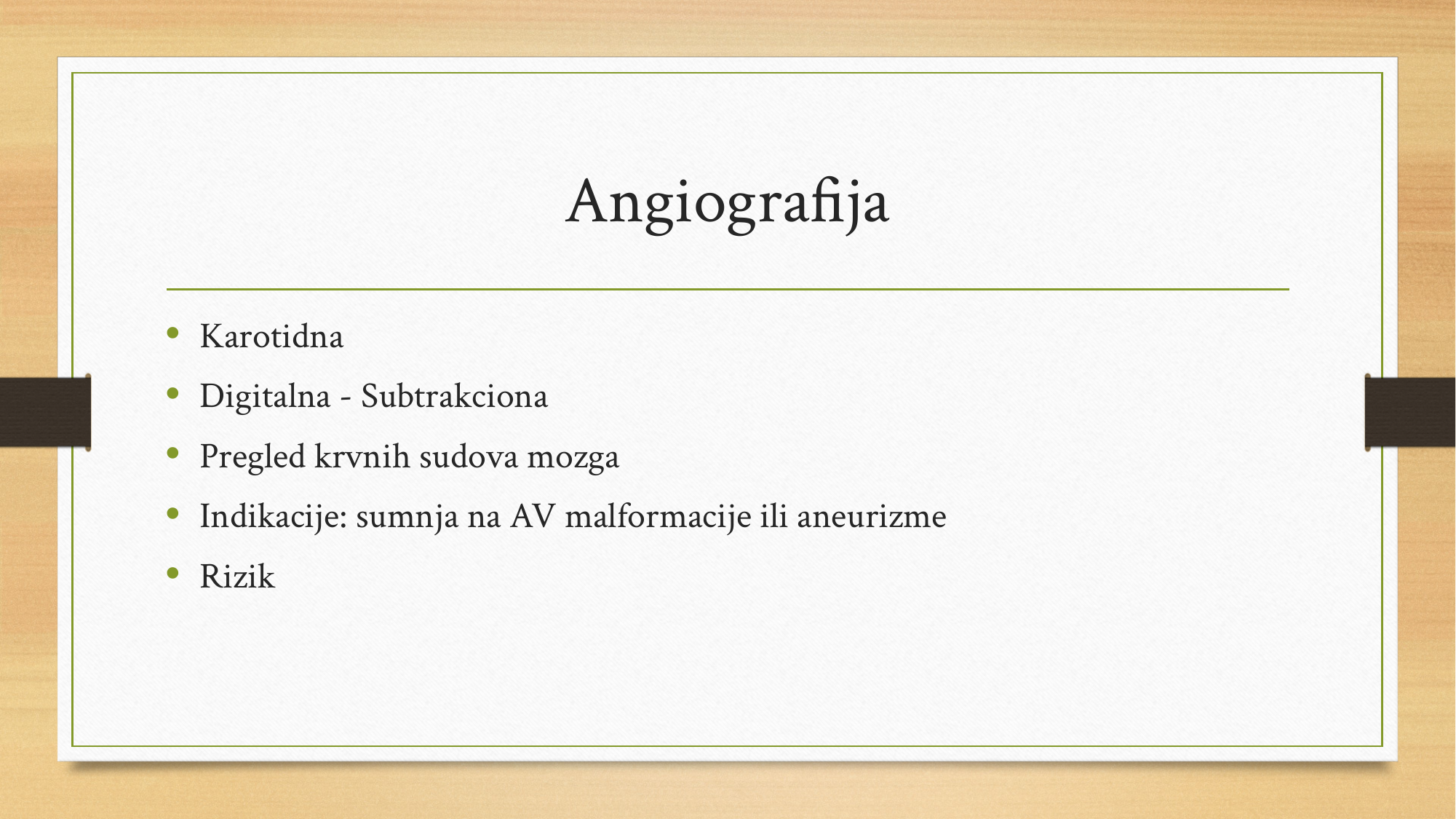

# Angiografija
Karotidna
Digitalna - Subtrakciona
Pregled krvnih sudova mozga
Indikacije: sumnja na AV malformacije ili aneurizme
Rizik